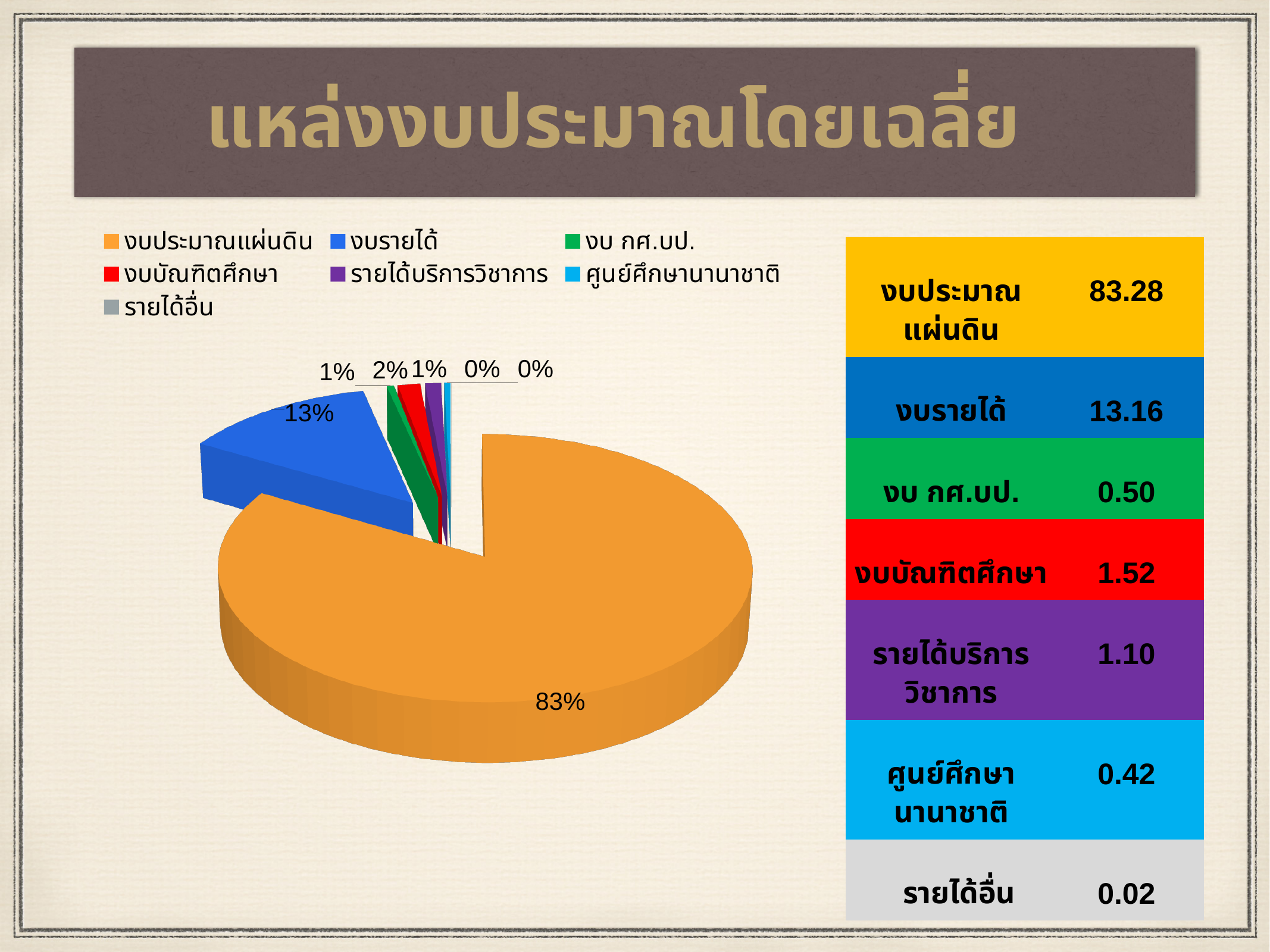

แหล่งงบประมาณโดยเฉลี่ย

[unsupported chart]

| งบประมาณแผ่นดิน | 83.28 |
| --- | --- |
| งบรายได้ | 13.16 |
| งบ กศ.บป. | 0.50 |
| งบบัณฑิตศึกษา | 1.52 |
| รายได้บริการวิชาการ | 1.10 |
| ศูนย์ศึกษานานาชาติ | 0.42 |
| รายได้อื่น | 0.02 |